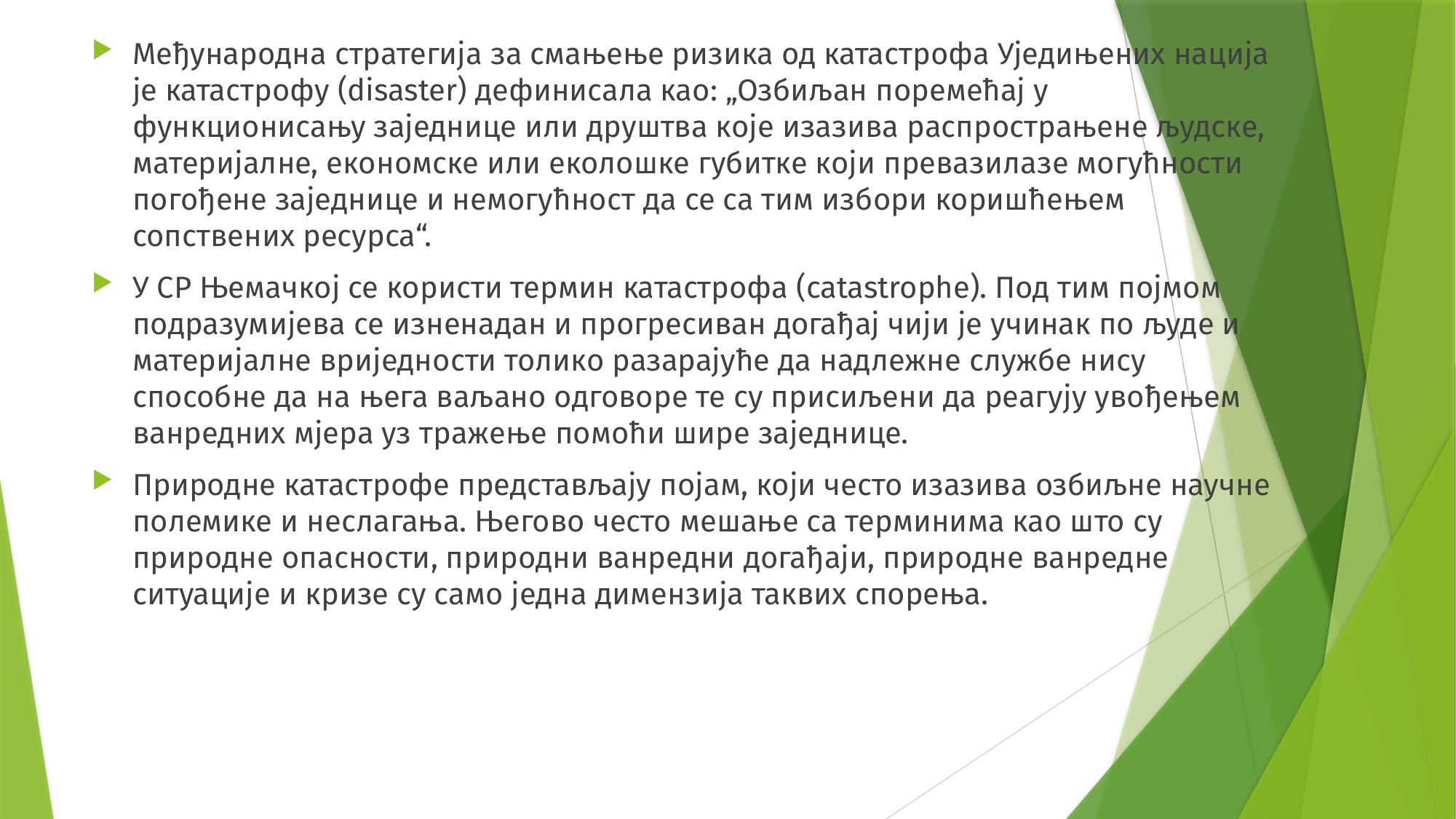

Међународна стратегија за смањење ризика од катастрофа Уједињених нација је катастрофу (disaster) дефинисала као: „Озбиљан поремећај у функционисању заједнице или друштва које изазива распрострањене људске, материјалне, економске или еколошке губитке који превазилазе могућности погођене заједнице и немогућност да се са тим избори коришћењем сопствених ресурса“.
У СР Њемачкој се користи термин катастрофа (catastrophe). Под тим појмом подразумијева се изненадан и прогресиван догађај чији је учинак по људе и материјалне вриједности толико разарајуће да надлежне службе нису способне да на њега ваљано одговоре те су присиљени да реагују увођењем ванредних мјера уз тражење помоћи шире заједнице.
Природне катастрофе представљају појам, који често изазива озбиљне научне полемике и неслагања. Његово често мешање са терминима као што су природне опасности, природни ванредни догађаји, природне ванредне ситуације и кризе су само једна димензија таквих спорења.